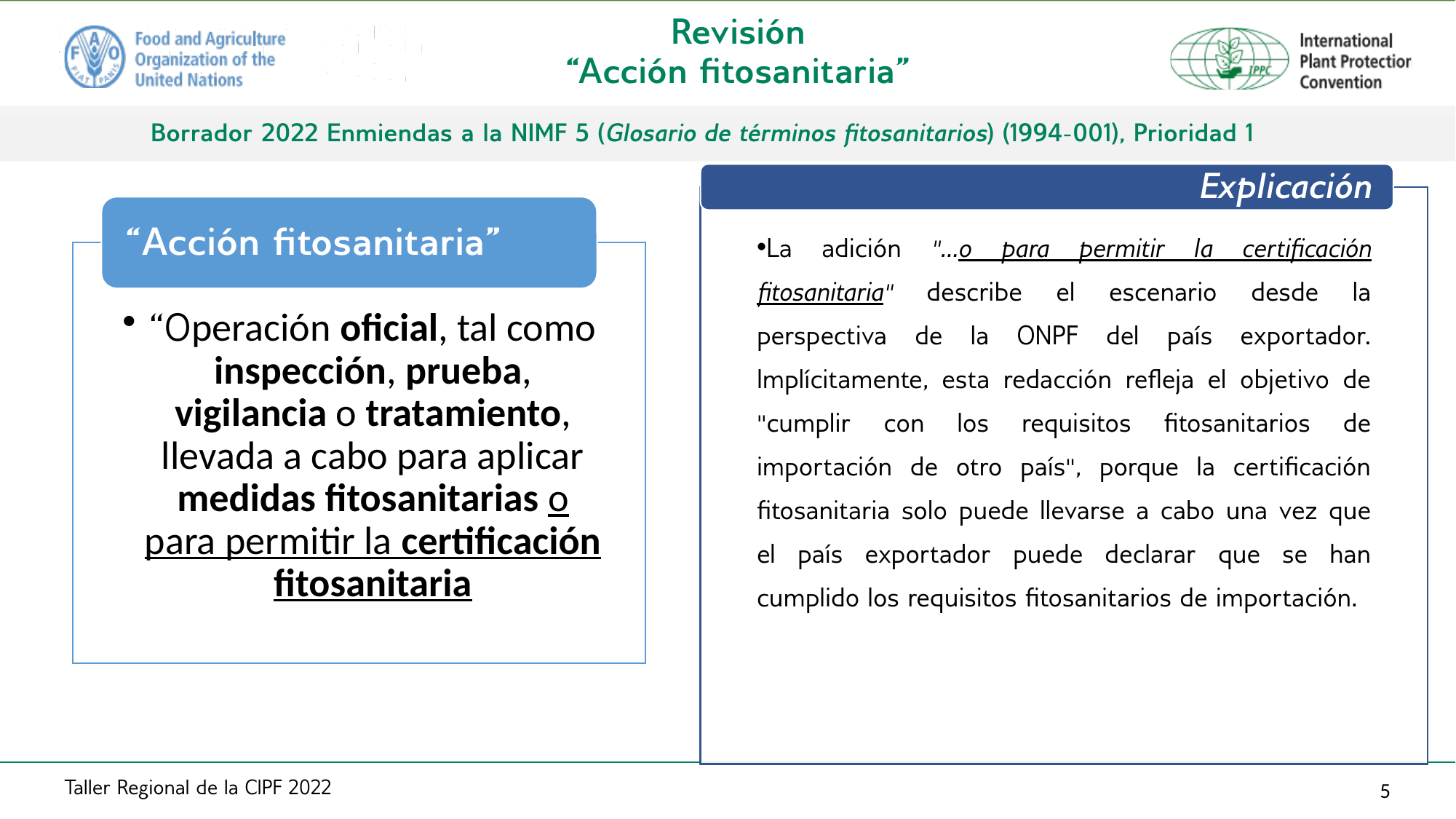

# Revisión “Acción fitosanitaria”
Borrador 2022 Enmiendas a la NIMF 5 (Glosario de términos fitosanitarios) (1994-001), Prioridad 1
“Operación oficial, tal como inspección, prueba, vigilancia o tratamiento, llevada a cabo para aplicar medidas fitosanitarias o para permitir la certificación fitosanitaria
“Acción fitosanitaria”
La adición "...o para permitir la certificación fitosanitaria" describe el escenario desde la perspectiva de la ONPF del país exportador. Implícitamente, esta redacción refleja el objetivo de "cumplir con los requisitos fitosanitarios de importación de otro país", porque la certificación fitosanitaria solo puede llevarse a cabo una vez que el país exportador puede declarar que se han cumplido los requisitos fitosanitarios de importación.

Explicación
Taller Regional de la CIPF 2022